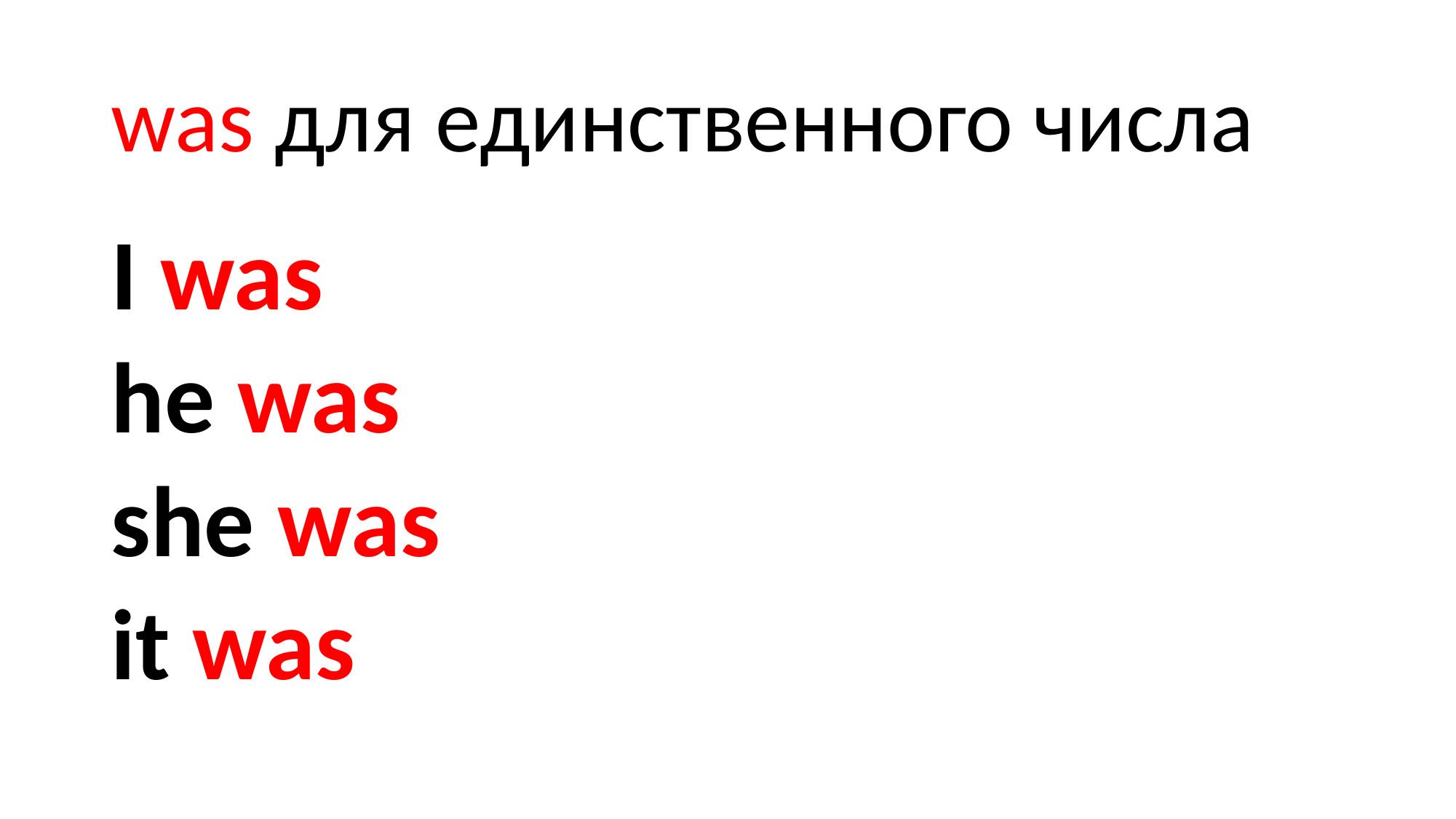

# was для единственного числа
I was
he was
she was
it was